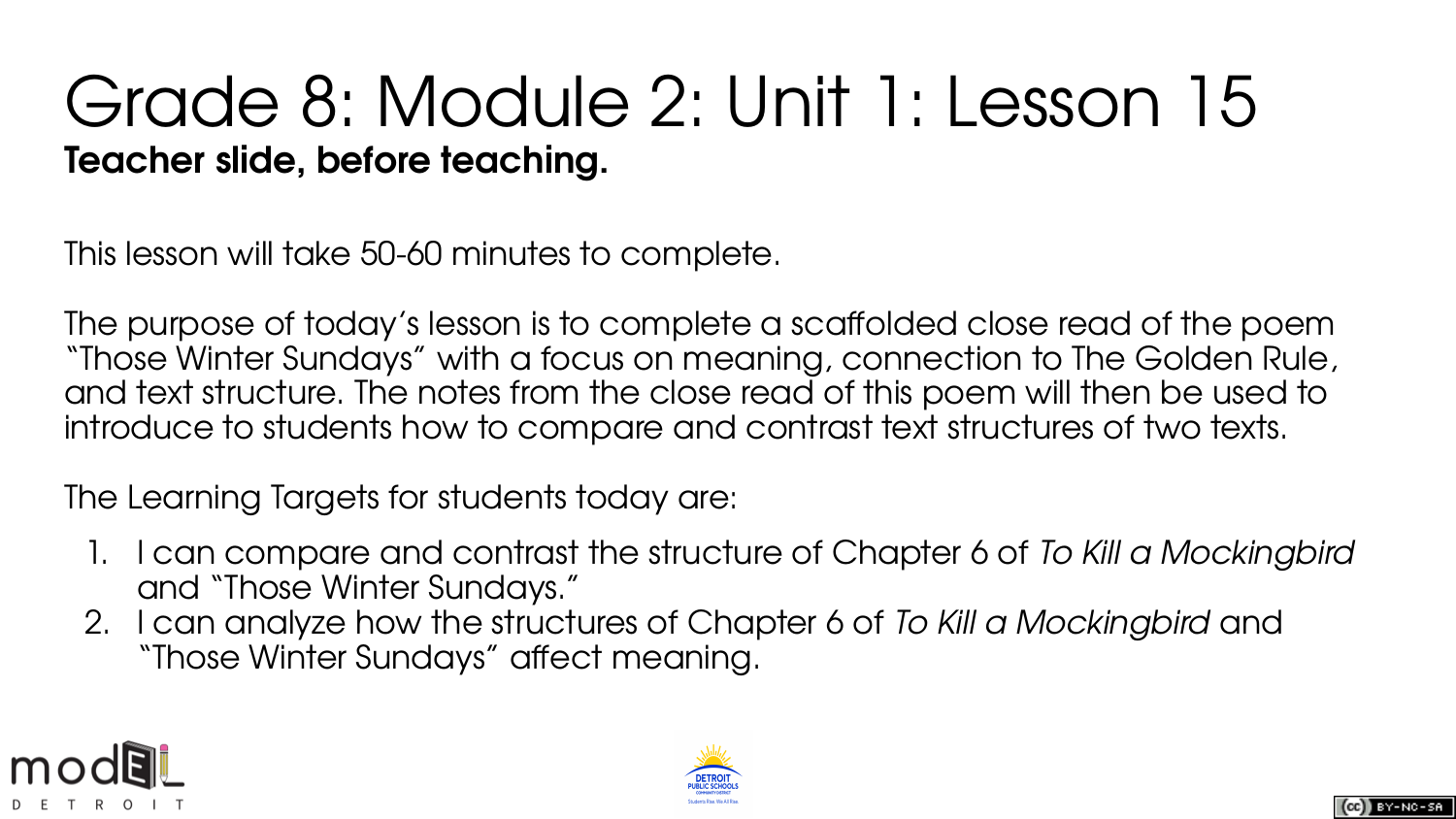

# Grade 8: Module 2: Unit 1: Lesson 15
Teacher slide, before teaching.
This lesson will take 50-60 minutes to complete.

The purpose of today’s lesson is to complete a scaffolded close read of the poem “Those Winter Sundays” with a focus on meaning, connection to The Golden Rule, and text structure. The notes from the close read of this poem will then be used to introduce to students how to compare and contrast text structures of two texts.

The Learning Targets for students today are:
I can compare and contrast the structure of Chapter 6 of To Kill a Mockingbird and “Those Winter Sundays.”
I can analyze how the structures of Chapter 6 of To Kill a Mockingbird and “Those Winter Sundays” affect meaning.